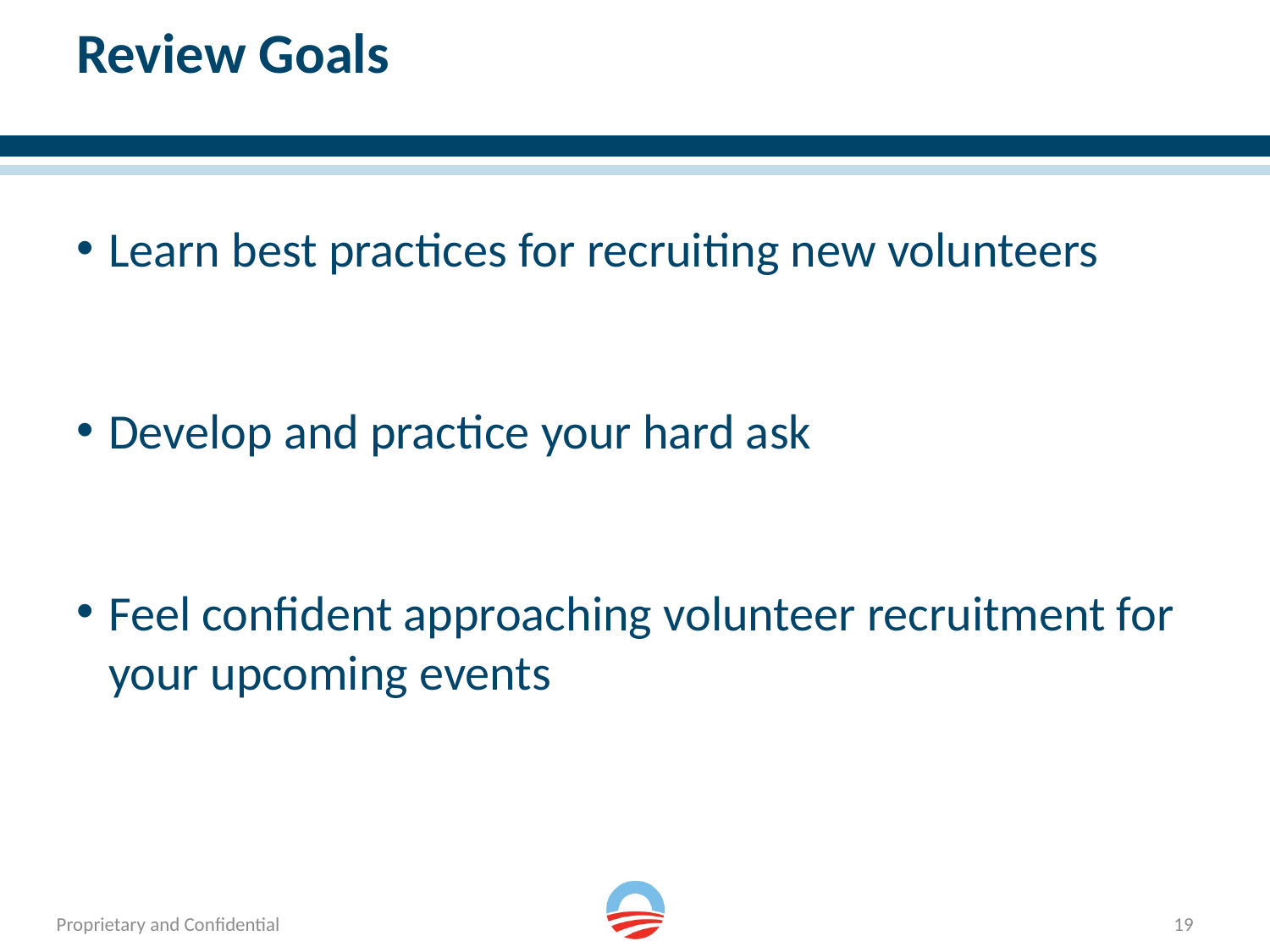

# Review Goals
Learn best practices for recruiting new volunteers

Develop and practice your hard ask

Feel confident approaching volunteer recruitment for your upcoming events
19